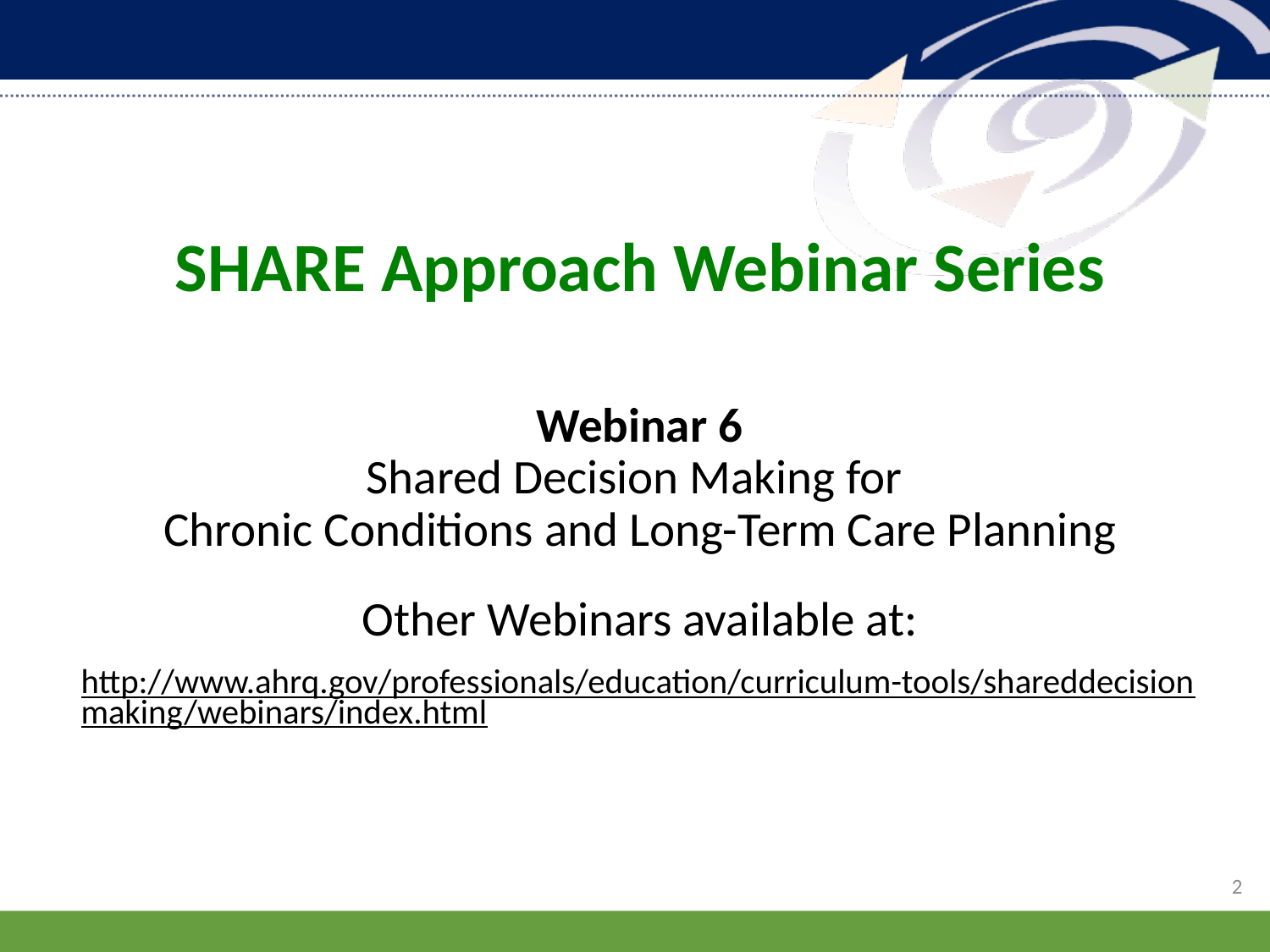

SHARE Approach Webinar Series

Webinar 6
Shared Decision Making for
Chronic Conditions and Long-Term Care Planning
Other Webinars available at:
http://www.ahrq.gov/professionals/education/curriculum-tools/shareddecisionmaking/webinars/index.html
2